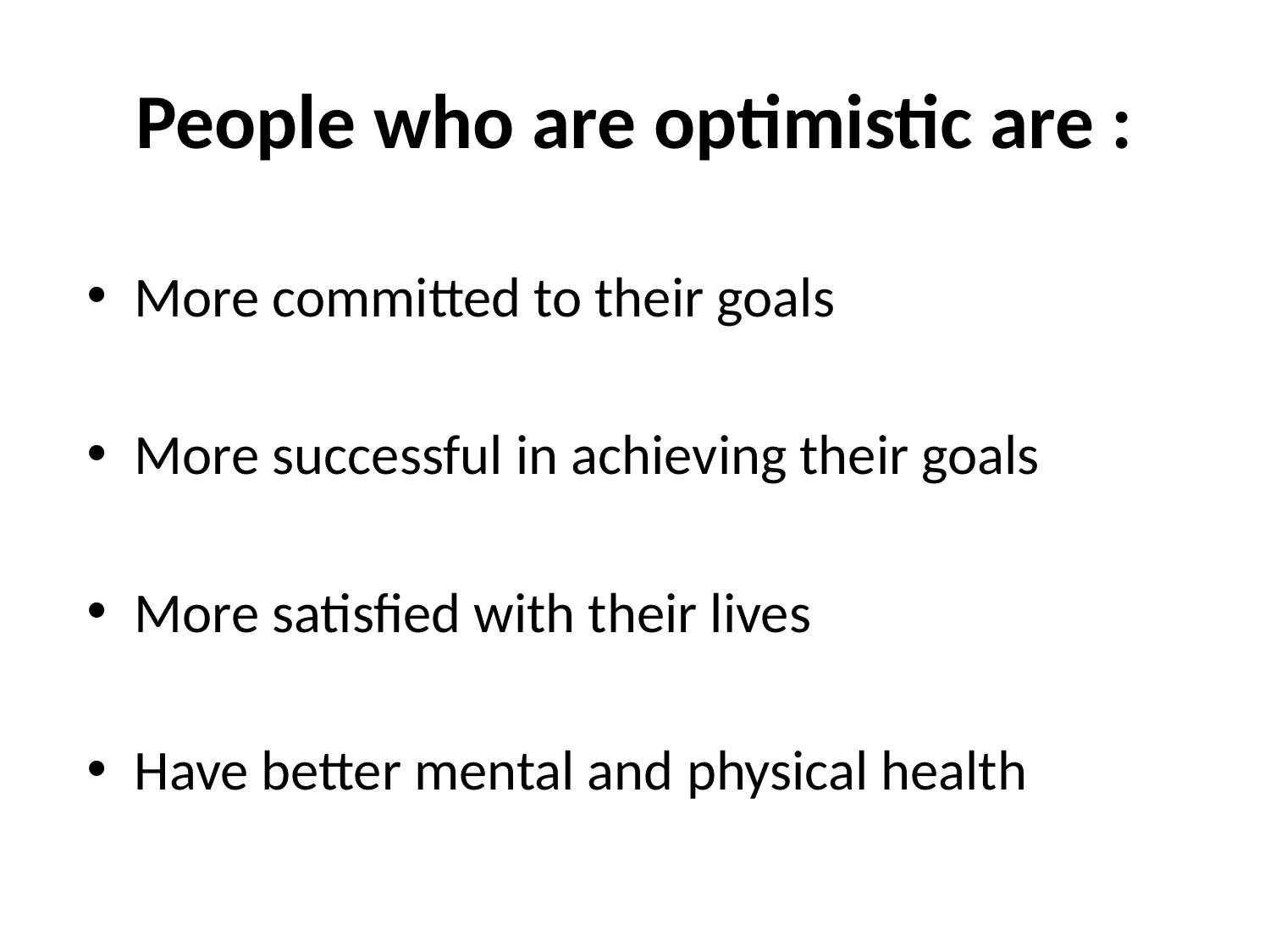

# People who are optimistic are :
More committed to their goals

More successful in achieving their goals

More satisfied with their lives

Have better mental and physical health